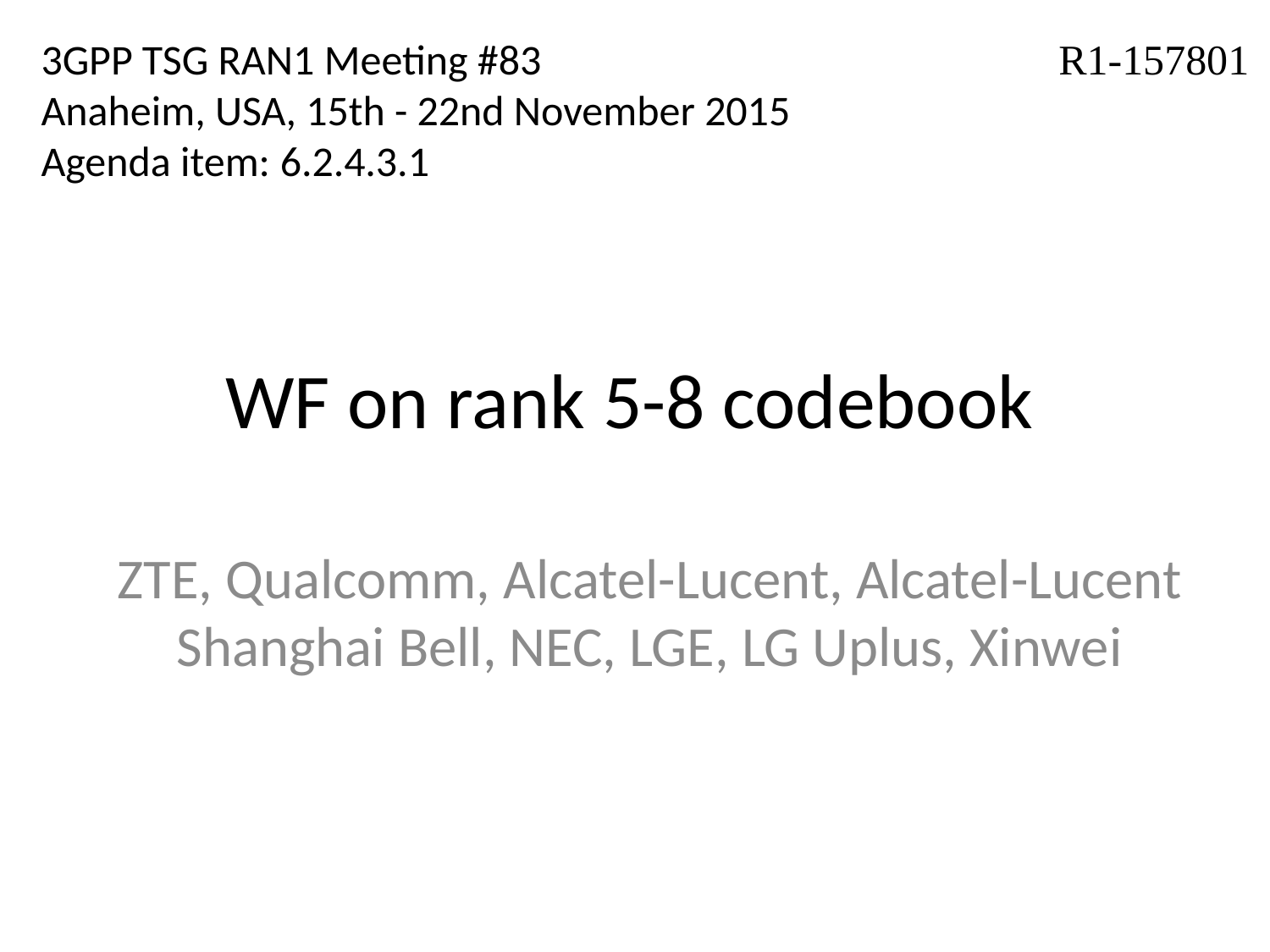

3GPP TSG RAN1 Meeting #83
Anaheim, USA, 15th - 22nd November 2015
Agenda item: 6.2.4.3.1
R1-157801
# WF on rank 5-8 codebook
ZTE, Qualcomm, Alcatel-Lucent, Alcatel-Lucent Shanghai Bell, NEC, LGE, LG Uplus, Xinwei